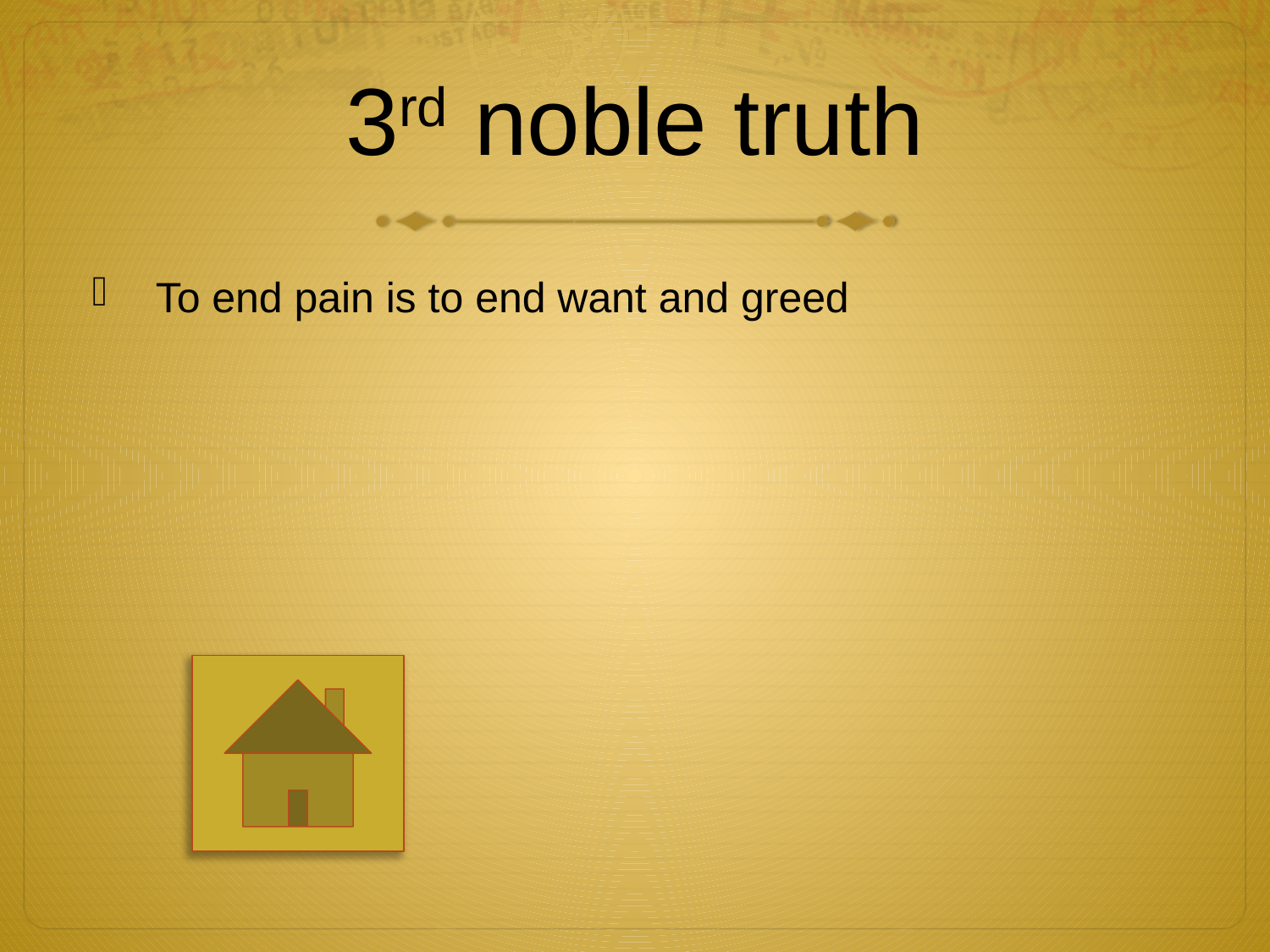

# 3rd noble truth
To end pain is to end want and greed